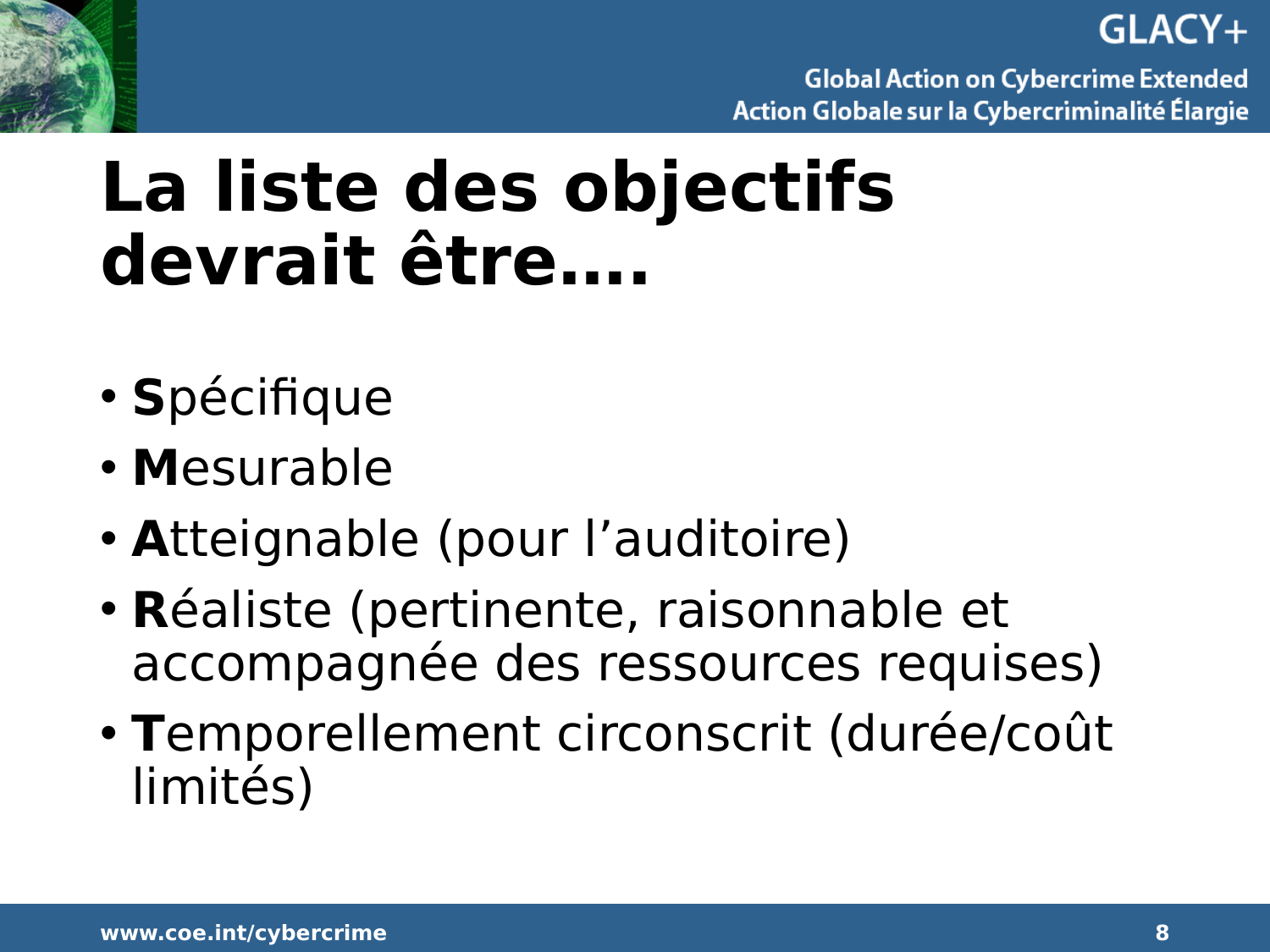

# La liste des objectifs devrait être….
Spécifique
Mesurable
Atteignable (pour l’auditoire)
Réaliste (pertinente, raisonnable et accompagnée des ressources requises)
Temporellement circonscrit (durée/coût limités)

www.coe.int/cybercrime
8